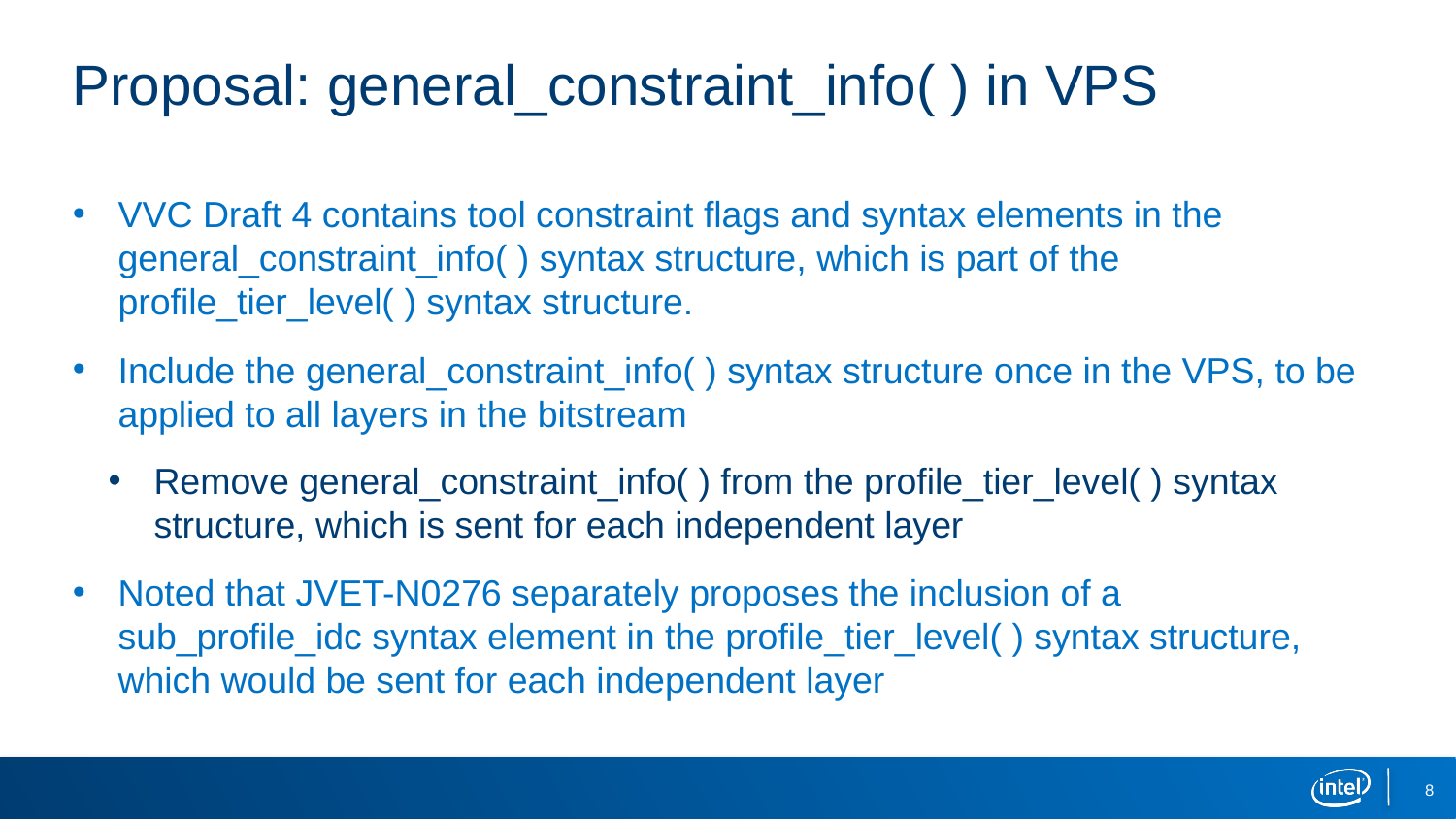

# Proposal: general_constraint_info( ) in VPS
VVC Draft 4 contains tool constraint flags and syntax elements in the general_constraint_info( ) syntax structure, which is part of the profile_tier_level( ) syntax structure.
Include the general_constraint_info( ) syntax structure once in the VPS, to be applied to all layers in the bitstream
Remove general_constraint_info( ) from the profile_tier_level( ) syntax structure, which is sent for each independent layer
Noted that JVET-N0276 separately proposes the inclusion of a  sub_profile_idc syntax element in the profile_tier_level( ) syntax structure, which would be sent for each independent layer
8